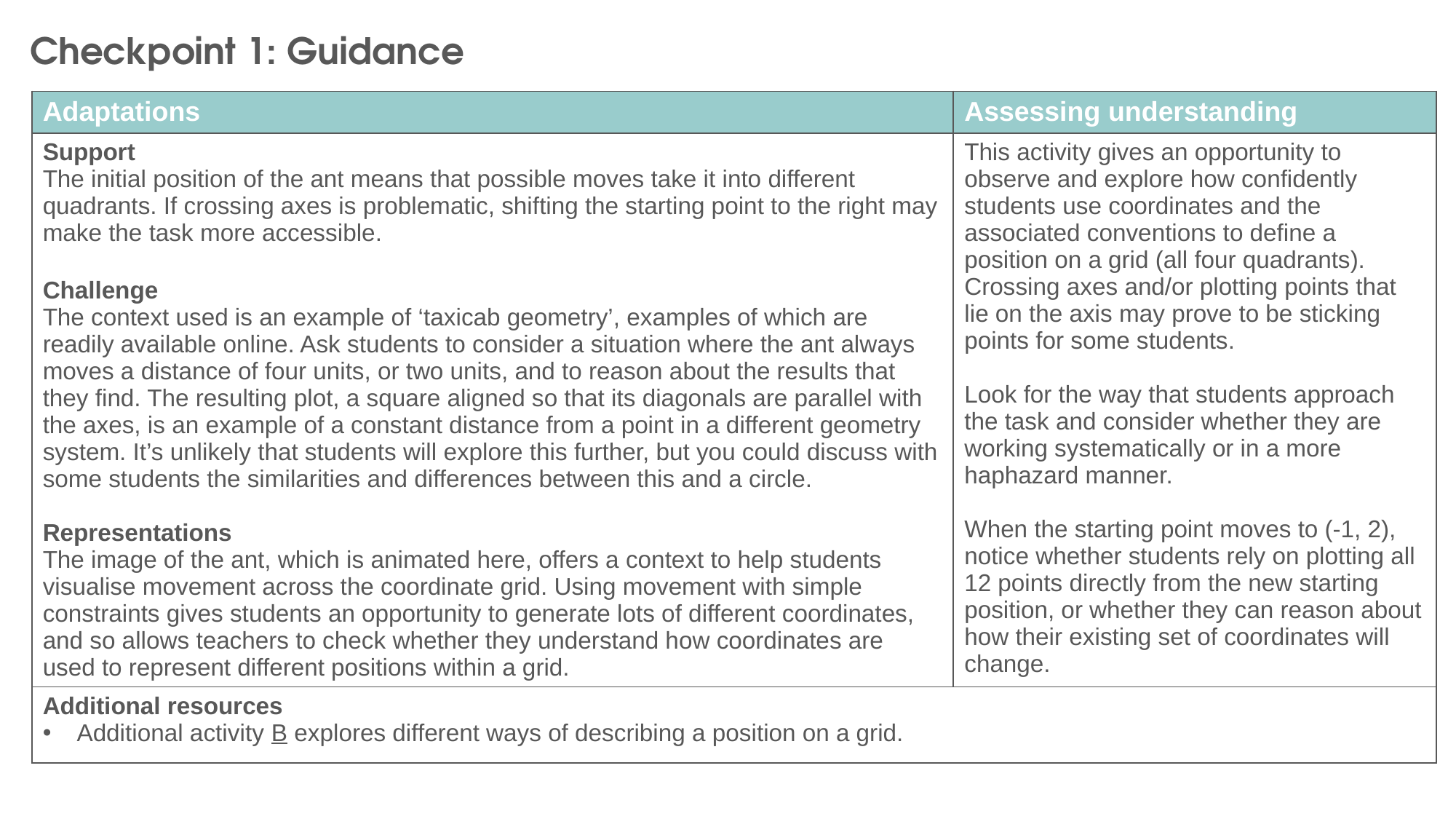

Checkpoint 1: Guidance
| Adaptations | Assessing understanding |
| --- | --- |
| Support The initial position of the ant means that possible moves take it into different quadrants. If crossing axes is problematic, shifting the starting point to the right may make the task more accessible. Challenge The context used is an example of ‘taxicab geometry’, examples of which are readily available online. Ask students to consider a situation where the ant always moves a distance of four units, or two units, and to reason about the results that they find. The resulting plot, a square aligned so that its diagonals are parallel with the axes, is an example of a constant distance from a point in a different geometry system. It’s unlikely that students will explore this further, but you could discuss with some students the similarities and differences between this and a circle. Representations The image of the ant, which is animated here, offers a context to help students visualise movement across the coordinate grid. Using movement with simple constraints gives students an opportunity to generate lots of different coordinates, and so allows teachers to check whether they understand how coordinates are used to represent different positions within a grid. | This activity gives an opportunity to observe and explore how confidently students use coordinates and the associated conventions to define a position on a grid (all four quadrants). Crossing axes and/or plotting points that lie on the axis may prove to be sticking points for some students. Look for the way that students approach the task and consider whether they are working systematically or in a more haphazard manner. When the starting point moves to (-1, 2), notice whether students rely on plotting all 12 points directly from the new starting position, or whether they can reason about how their existing set of coordinates will change. |
| Additional resources Additional activity B explores different ways of describing a position on a grid. |  |